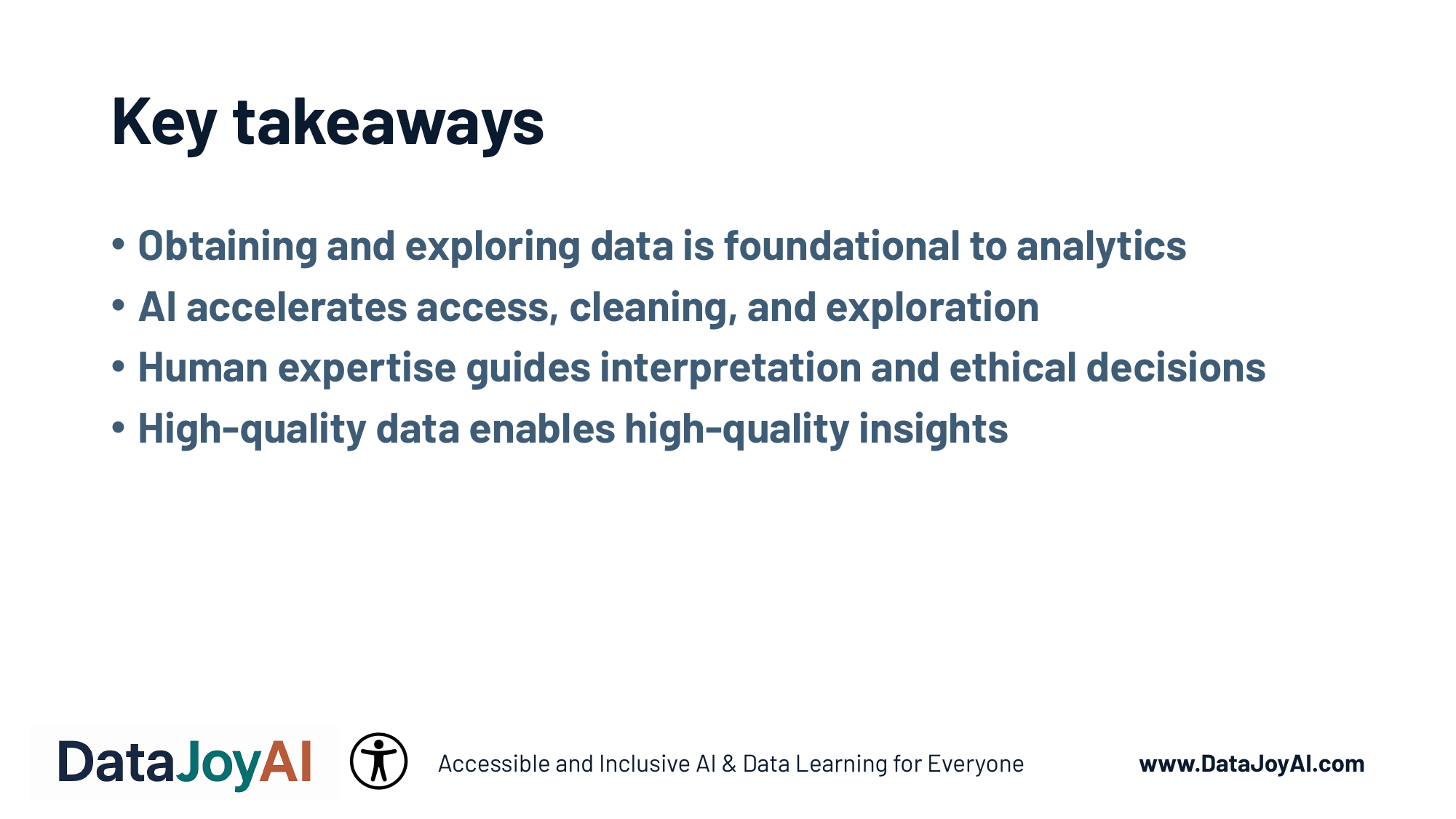

# Key takeaways
Obtaining and exploring data is foundational to analytics
AI accelerates access, cleaning, and exploration
Human expertise guides interpretation and ethical decisions
High-quality data enables high-quality insights